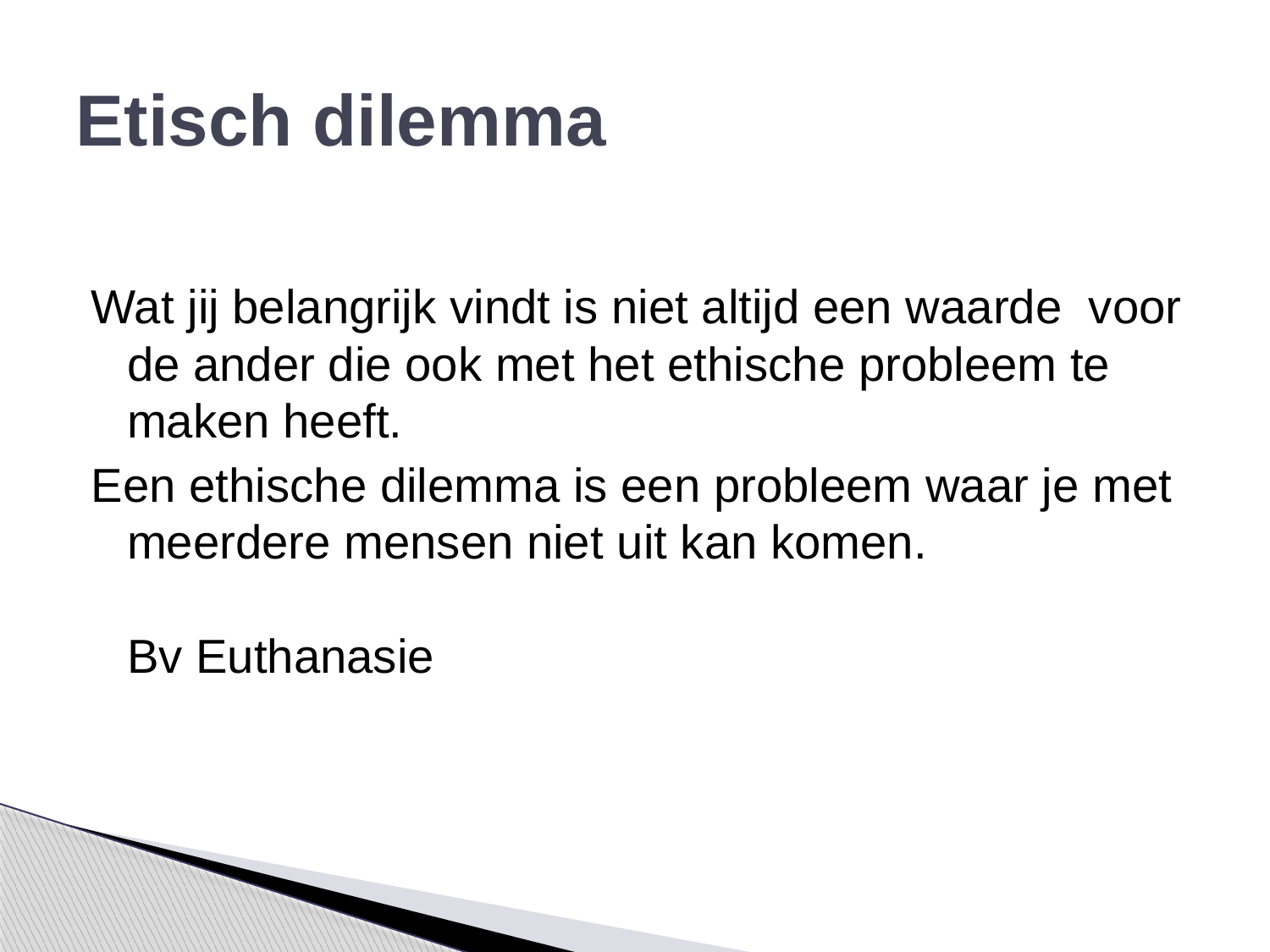

# Etisch dilemma

Wat jij belangrijk vindt is niet altijd een waarde  voor de ander die ook met het ethische probleem te maken heeft.
Een ethische dilemma is een probleem waar je met meerdere mensen niet uit kan komen.
Bv Euthanasie